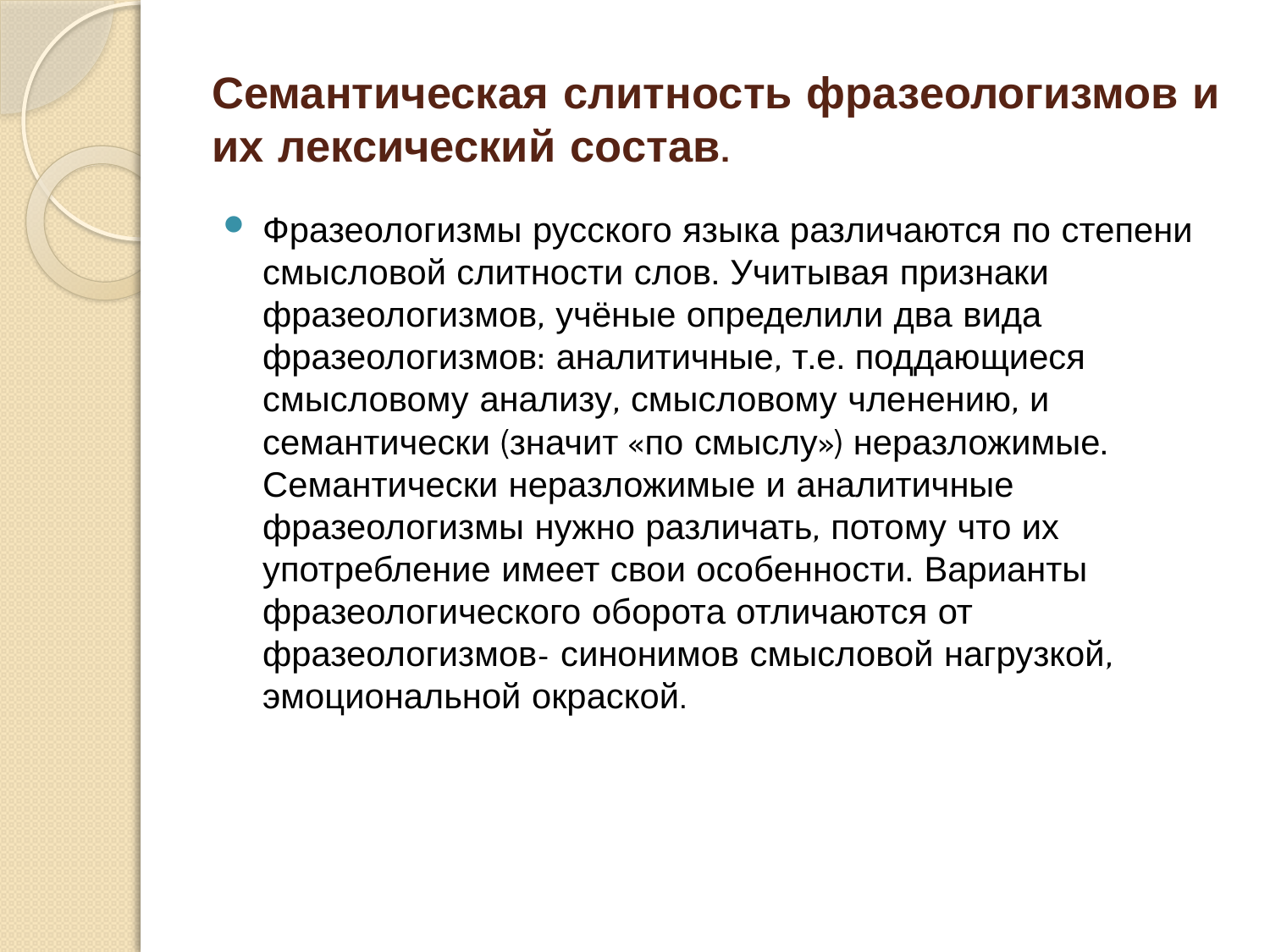

# Семантическая слитность фразеологизмов и их лексический состав.
Фразеологизмы русского языка различаются по степени смысловой слитности слов. Учитывая признаки фразеологизмов, учёные определили два вида фразеологизмов: аналитичные, т.е. поддающиеся смысловому анализу, смысловому членению, и семантически (значит «по смыслу») неразложимые. Семантически неразложимые и аналитичные фразеологизмы нужно различать, потому что их употребление имеет свои особенности. Варианты фразеологического оборота отличаются от фразеологизмов- синонимов смысловой нагрузкой, эмоциональной окраской.